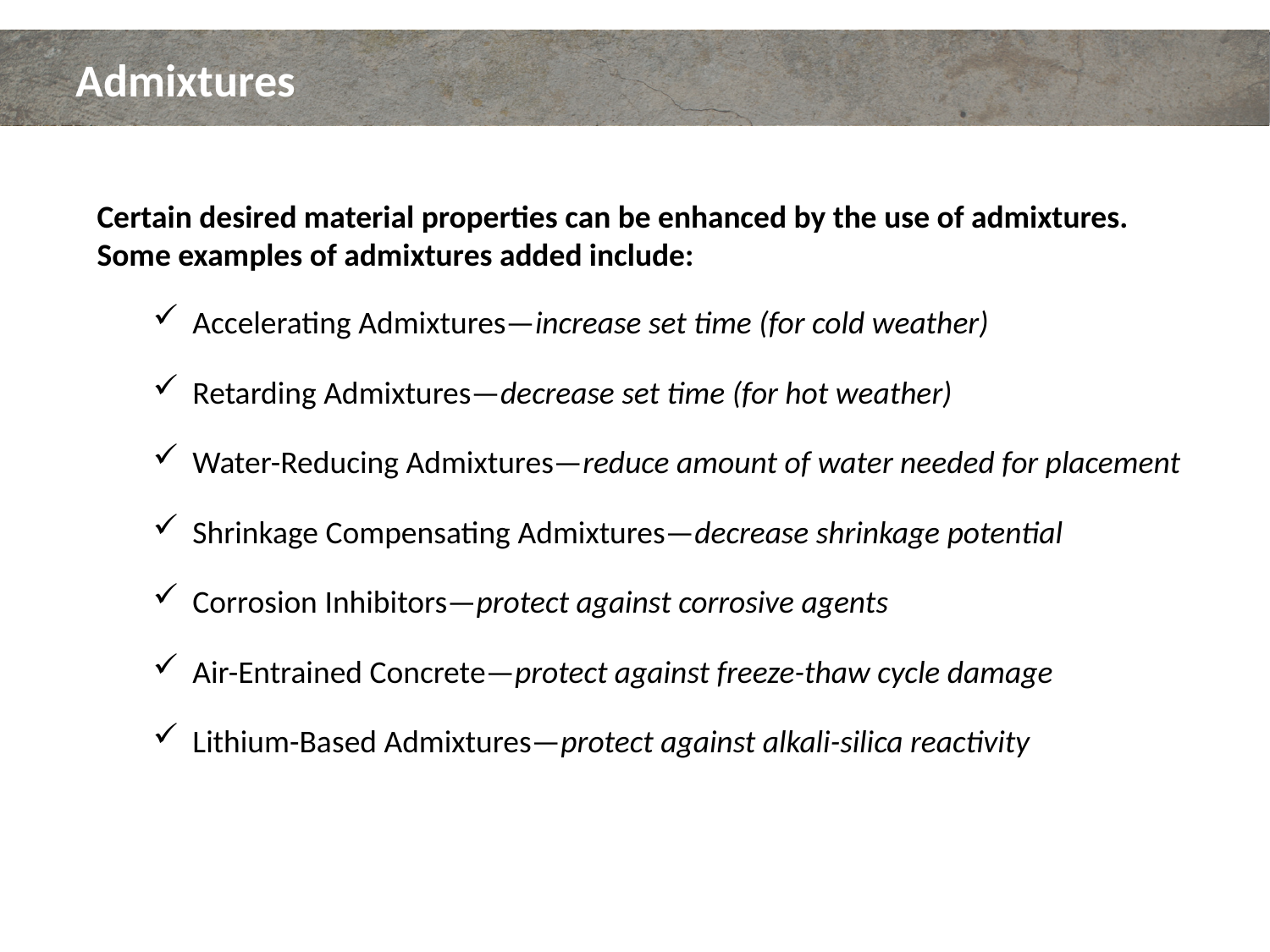

# Admixtures
Certain desired material properties can be enhanced by the use of admixtures. Some examples of admixtures added include:
Accelerating Admixtures—increase set time (for cold weather)
Retarding Admixtures—decrease set time (for hot weather)
Water-Reducing Admixtures—reduce amount of water needed for placement
Shrinkage Compensating Admixtures—decrease shrinkage potential
Corrosion Inhibitors—protect against corrosive agents
Air-Entrained Concrete—protect against freeze-thaw cycle damage
Lithium-Based Admixtures—protect against alkali-silica reactivity